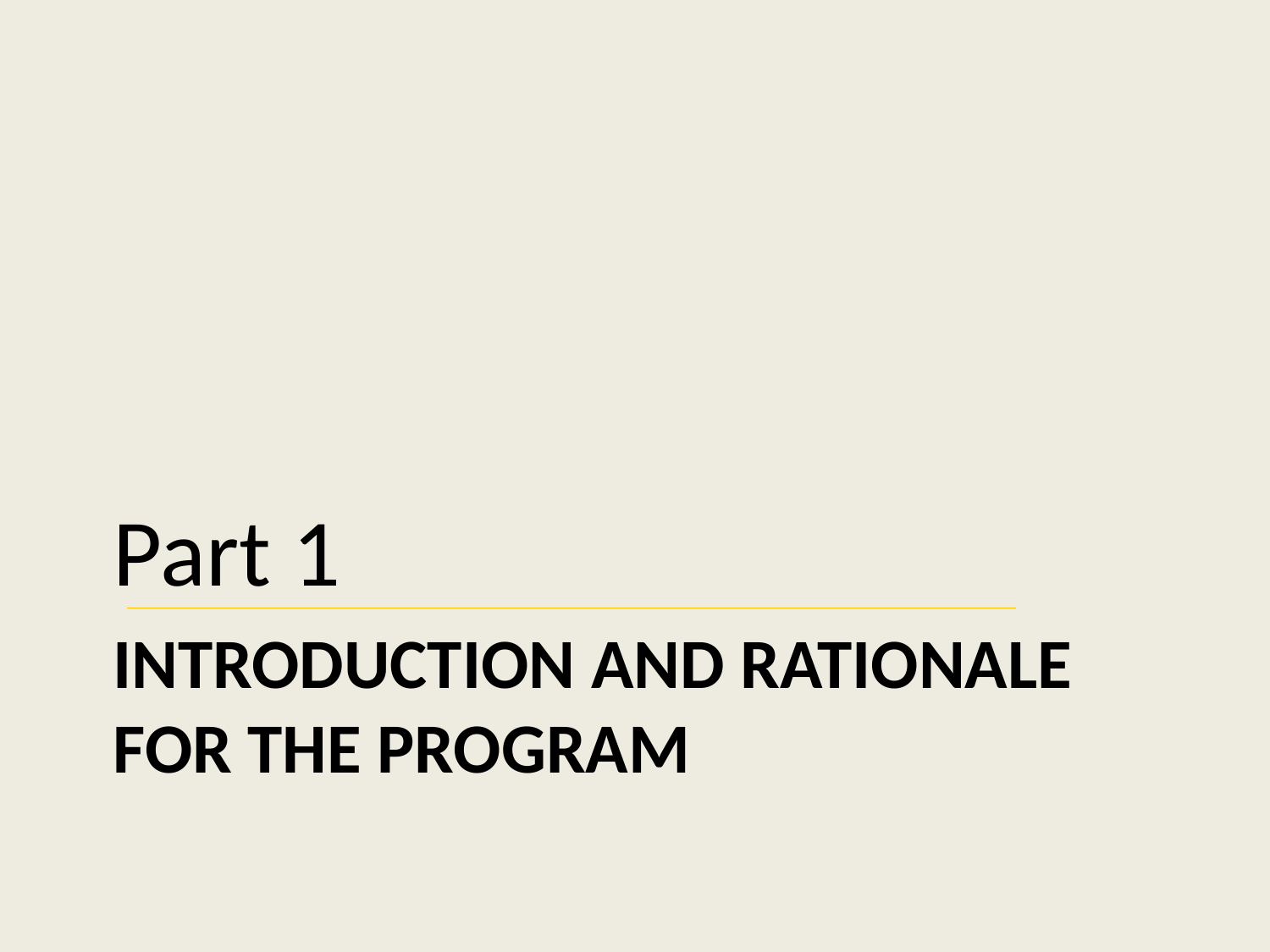

Part 1
# Introduction and rationale for the program